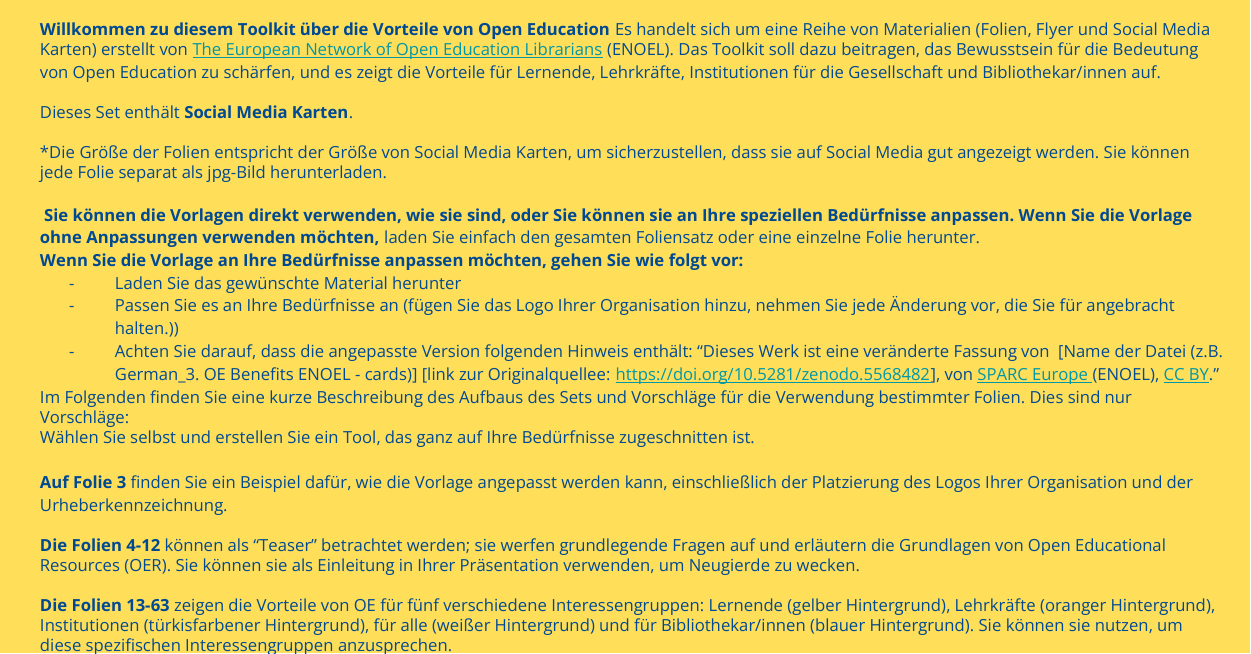

Willkommen zu diesem Toolkit über die Vorteile von Open Education Es handelt sich um eine Reihe von Materialien (Folien, Flyer und Social Media Karten) erstellt von The European Network of Open Education Librarians (ENOEL). Das Toolkit soll dazu beitragen, das Bewusstsein für die Bedeutung von Open Education zu schärfen, und es zeigt die Vorteile für Lernende, Lehrkräfte, Institutionen für die Gesellschaft und Bibliothekar/innen auf.

Dieses Set enthält Social Media Karten.

*Die Größe der Folien entspricht der Größe von Social Media Karten, um sicherzustellen, dass sie auf Social Media gut angezeigt werden. Sie können jede Folie separat als jpg-Bild herunterladen.

 Sie können die Vorlagen direkt verwenden, wie sie sind, oder Sie können sie an Ihre speziellen Bedürfnisse anpassen. Wenn Sie die Vorlage ohne Anpassungen verwenden möchten, laden Sie einfach den gesamten Foliensatz oder eine einzelne Folie herunter.
Wenn Sie die Vorlage an Ihre Bedürfnisse anpassen möchten, gehen Sie wie folgt vor:
Laden Sie das gewünschte Material herunter
Passen Sie es an Ihre Bedürfnisse an (fügen Sie das Logo Ihrer Organisation hinzu, nehmen Sie jede Änderung vor, die Sie für angebracht halten.))
Achten Sie darauf, dass die angepasste Version folgenden Hinweis enthält: “Dieses Werk ist eine veränderte Fassung von  [Name der Datei (z.B. German_3. OE Benefits ENOEL - cards)] [link zur Originalquellee: https://doi.org/10.5281/zenodo.5568482], von SPARC Europe (ENOEL), CC BY.”
Im Folgenden finden Sie eine kurze Beschreibung des Aufbaus des Sets und Vorschläge für die Verwendung bestimmter Folien. Dies sind nur Vorschläge:
Wählen Sie selbst und erstellen Sie ein Tool, das ganz auf Ihre Bedürfnisse zugeschnitten ist.

Auf Folie 3 finden Sie ein Beispiel dafür, wie die Vorlage angepasst werden kann, einschließlich der Platzierung des Logos Ihrer Organisation und der Urheberkennzeichnung.

Die Folien 4-12 können als “Teaser” betrachtet werden; sie werfen grundlegende Fragen auf und erläutern die Grundlagen von Open Educational Resources (OER). Sie können sie als Einleitung in Ihrer Präsentation verwenden, um Neugierde zu wecken.

Die Folien 13-63 zeigen die Vorteile von OE für fünf verschiedene Interessengruppen: Lernende (gelber Hintergrund), Lehrkräfte (oranger Hintergrund), Institutionen (türkisfarbener Hintergrund), für alle (weißer Hintergrund) und für Bibliothekar/innen (blauer Hintergrund). Sie können sie nutzen, um diese spezifischen Interessengruppen anzusprechen.